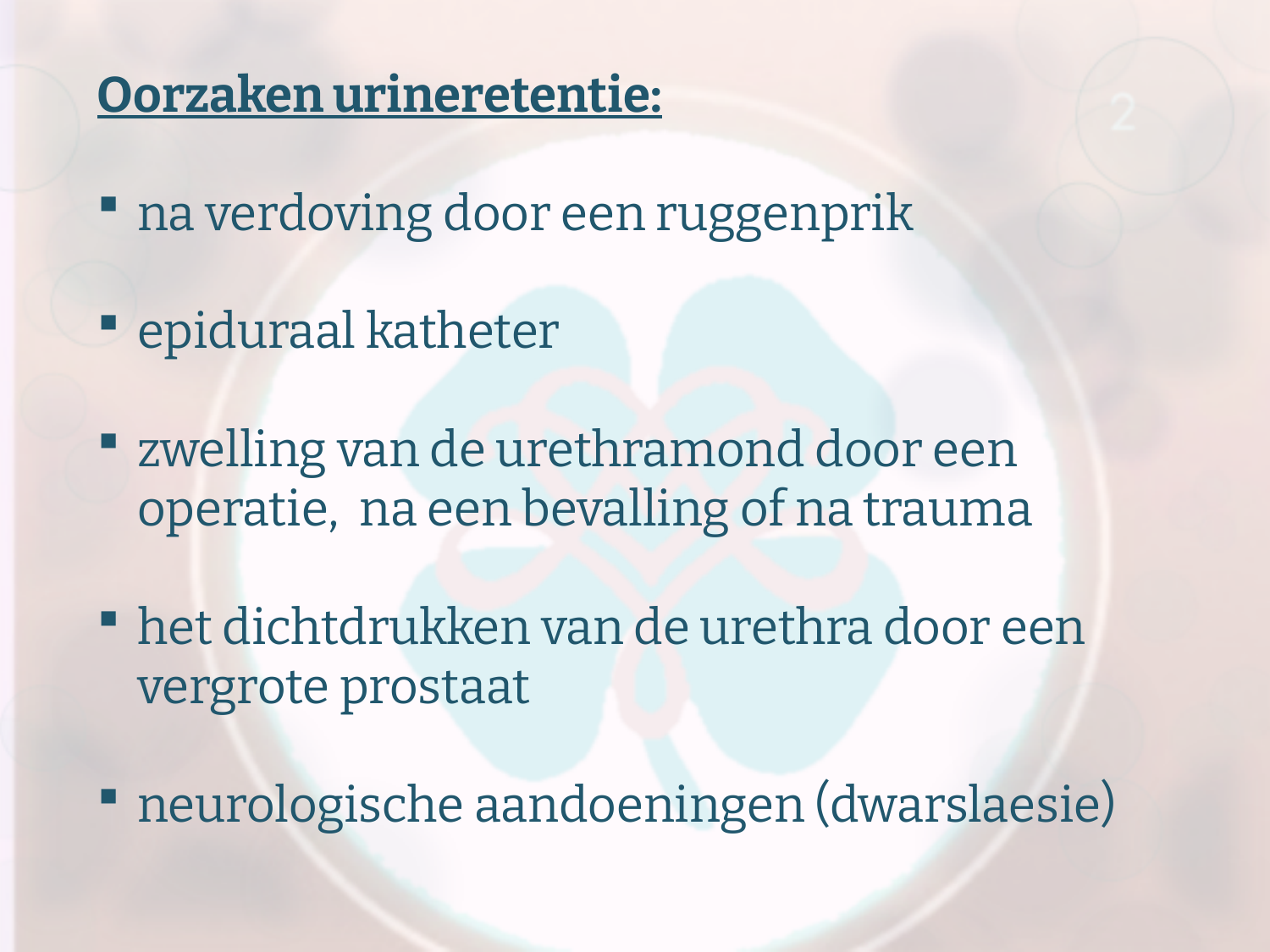

Oorzaken urineretentie:

na verdoving door een ruggenprik

epiduraal katheter

zwelling van de urethramond door een operatie,  na een bevalling of na trauma

het dichtdrukken van de urethra door een vergrote prostaat

neurologische aandoeningen (dwarslaesie)